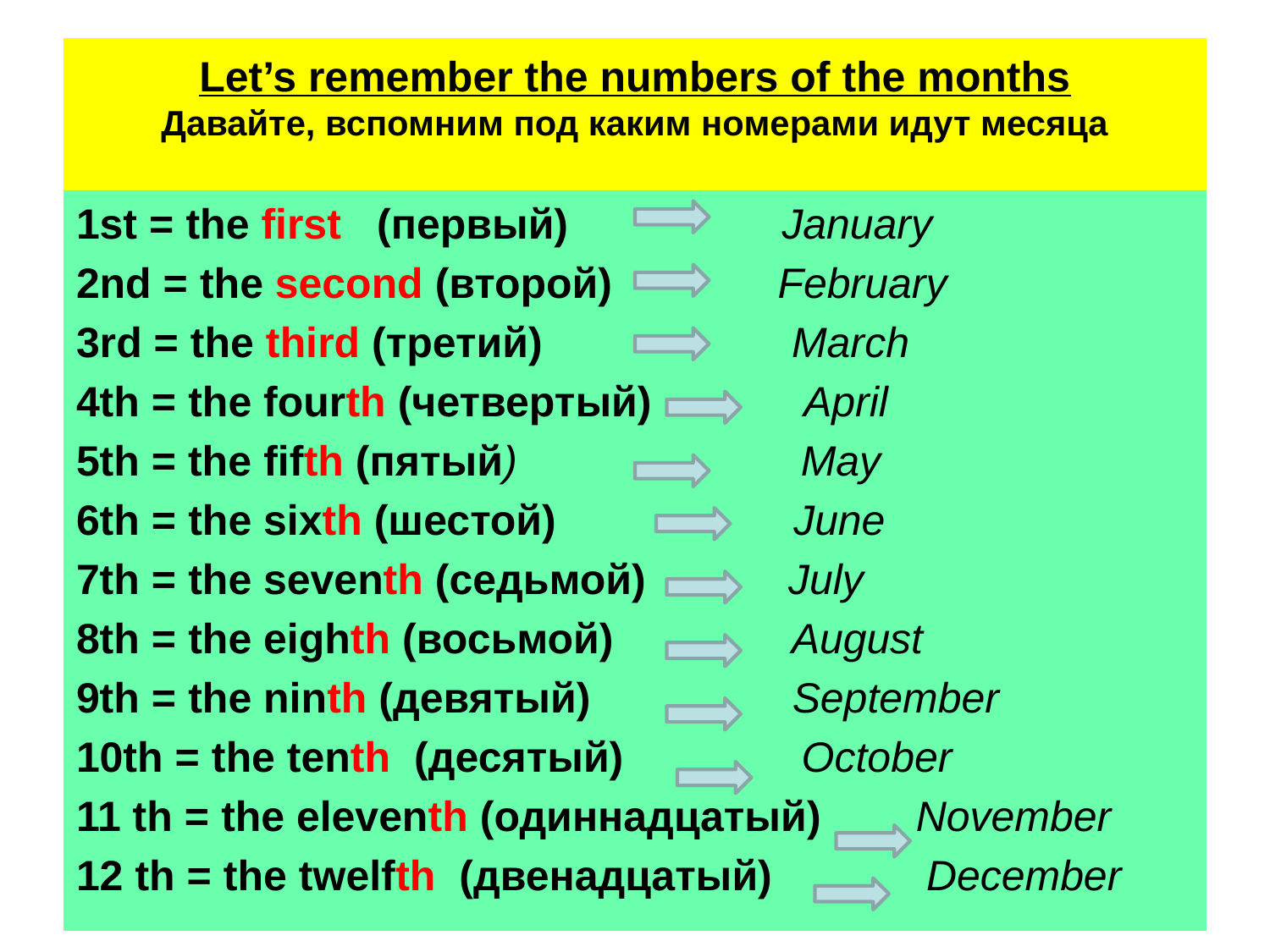

# Let’s remember the numbers of the months Давайте, вспомним под каким номерами идут месяца
1st = the first   (первый)                  January
2nd = the second (второй)              February
3rd = the third (третий)                     March
4th = the fourth (четвертый)             April
5th = the fifth (пятый)                        May
6th = the sixth (шестой)                    June
7th = the seventh (седьмой)            July
8th = the eighth (восьмой)               August
9th = the ninth (девятый)                 September
10th = the tenth  (десятый)               October
11 th = the eleventh (одиннадцатый)        November
12 th = the twelfth  (двенадцатый)             December